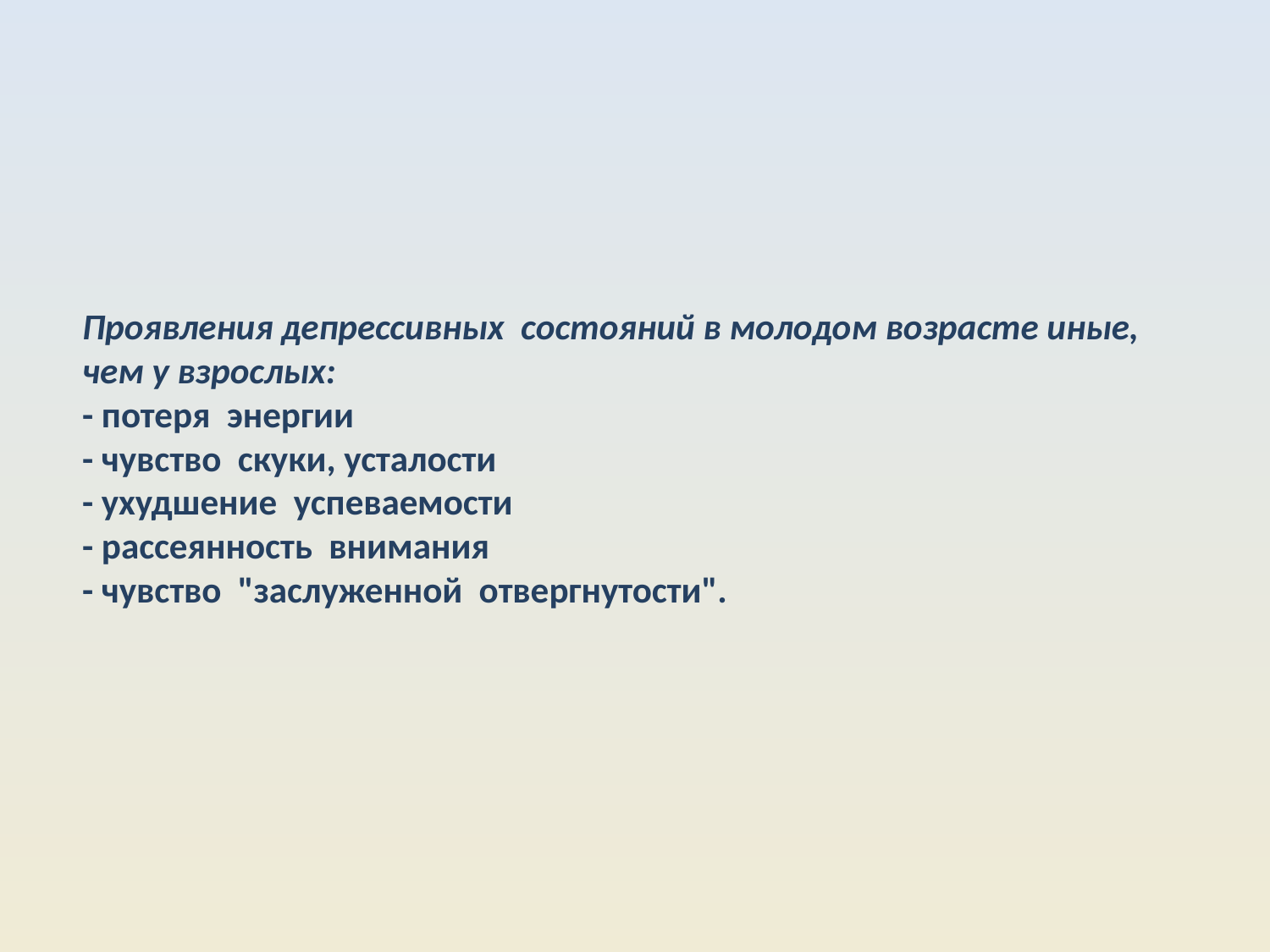

# Проявления депрессивных  состояний в молодом возрасте иные, чем у взрослых: - потеря  энергии - чувство  скуки, усталости - ухудшение  успеваемости - рассеянность  внимания - чувство  "заслуженной  отвергнутости".